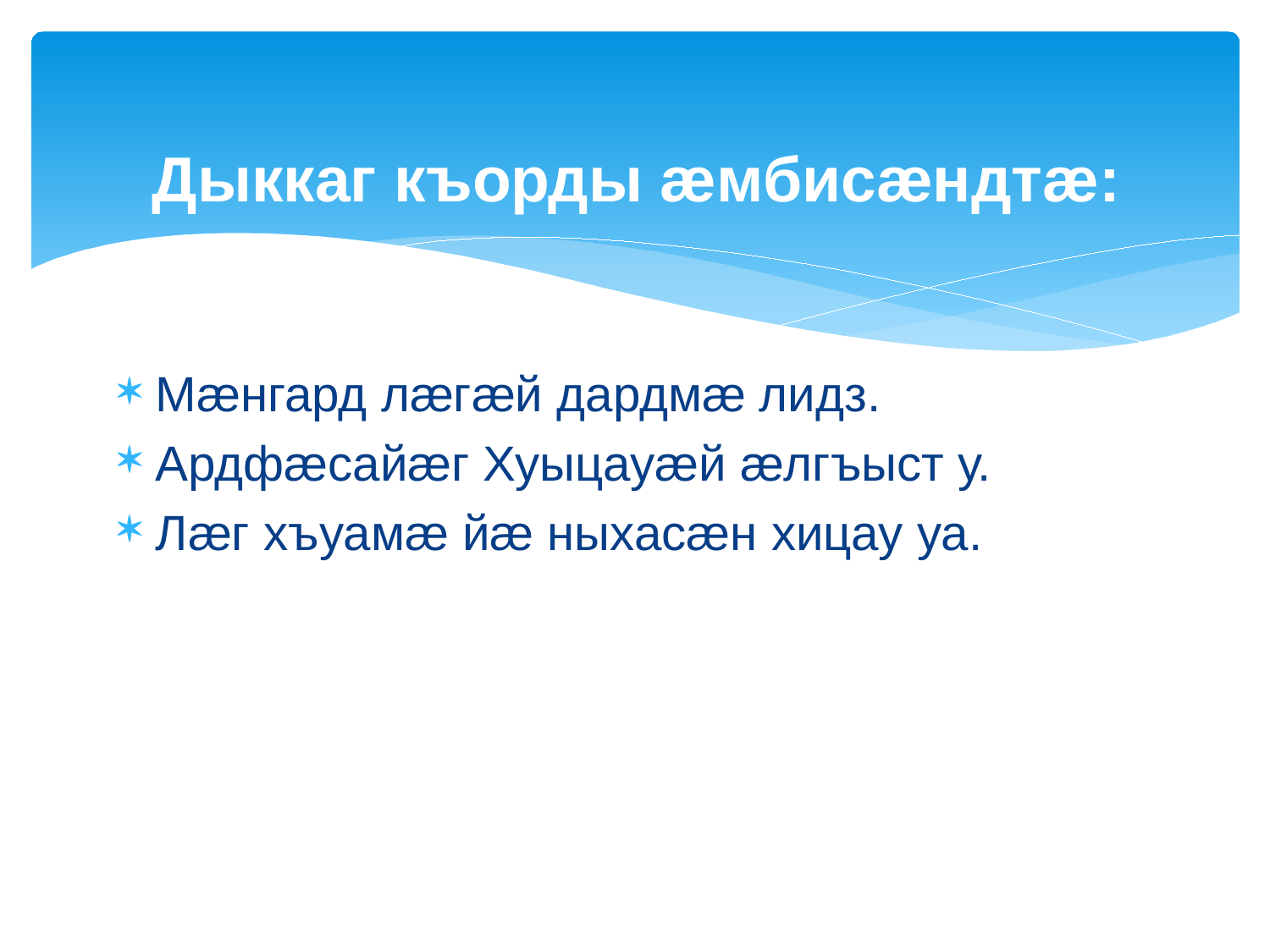

# Дыккаг къорды æмбисæндтæ:
Мæнгард лæгæй дардмæ лидз.
Ардфæсайæг Хуыцауæй æлгъыст у.
Лæг хъуамæ йæ ныхасæн хицау уа.